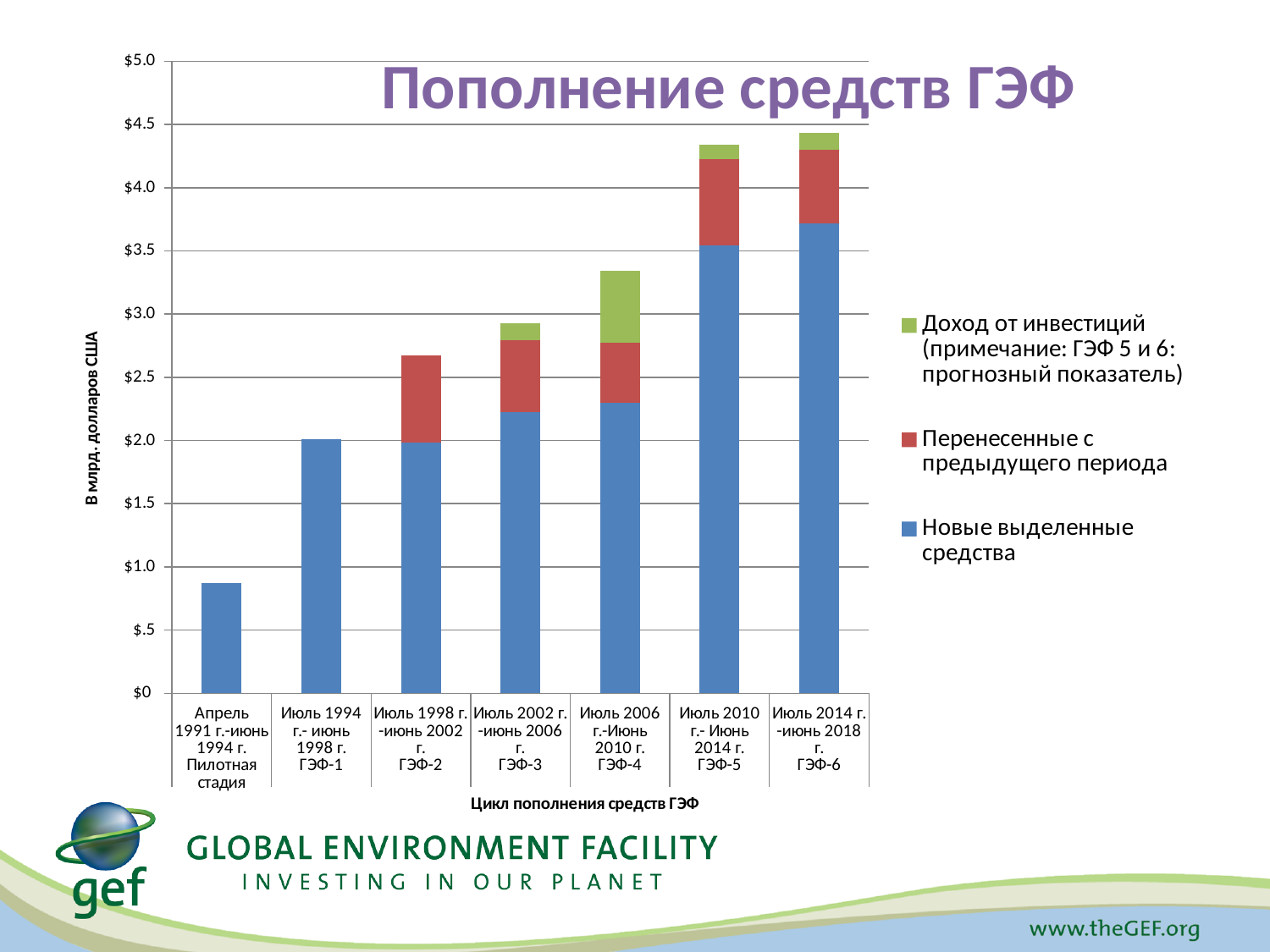

### Chart: Пополнение средств ГЭФ

| Category | Новые выделенные средства | Перенесенные с предыдущего периода | Доход от инвестиций (примечание: ГЭФ 5 и 6: прогнозный показатель) |
|---|---|---|---|
| Апрель 1991 г.-июнь 1994 г. | 871.83 | None | None |
| Июль 1994 г.- июнь 1998 г. | 2010.0 | None | None |
| Июль 1998 г. -июнь 2002 г. | 1983.08 | 686.91 | None |
| Июль 2002 г. -июнь 2006 г. | 2224.3 | 570.56 | 132.46 |
| Июль 2006 г.-Июнь 2010 г. | 2298.54 | 477.55 | 569.31 |
| Июль 2010 г.- Июнь 2014 г. | 3541.15 | 686.8 | 112.04 |
| Июль 2014 г. -июнь 2018 г. | 3715.85 | 583.29 | 134.0 |